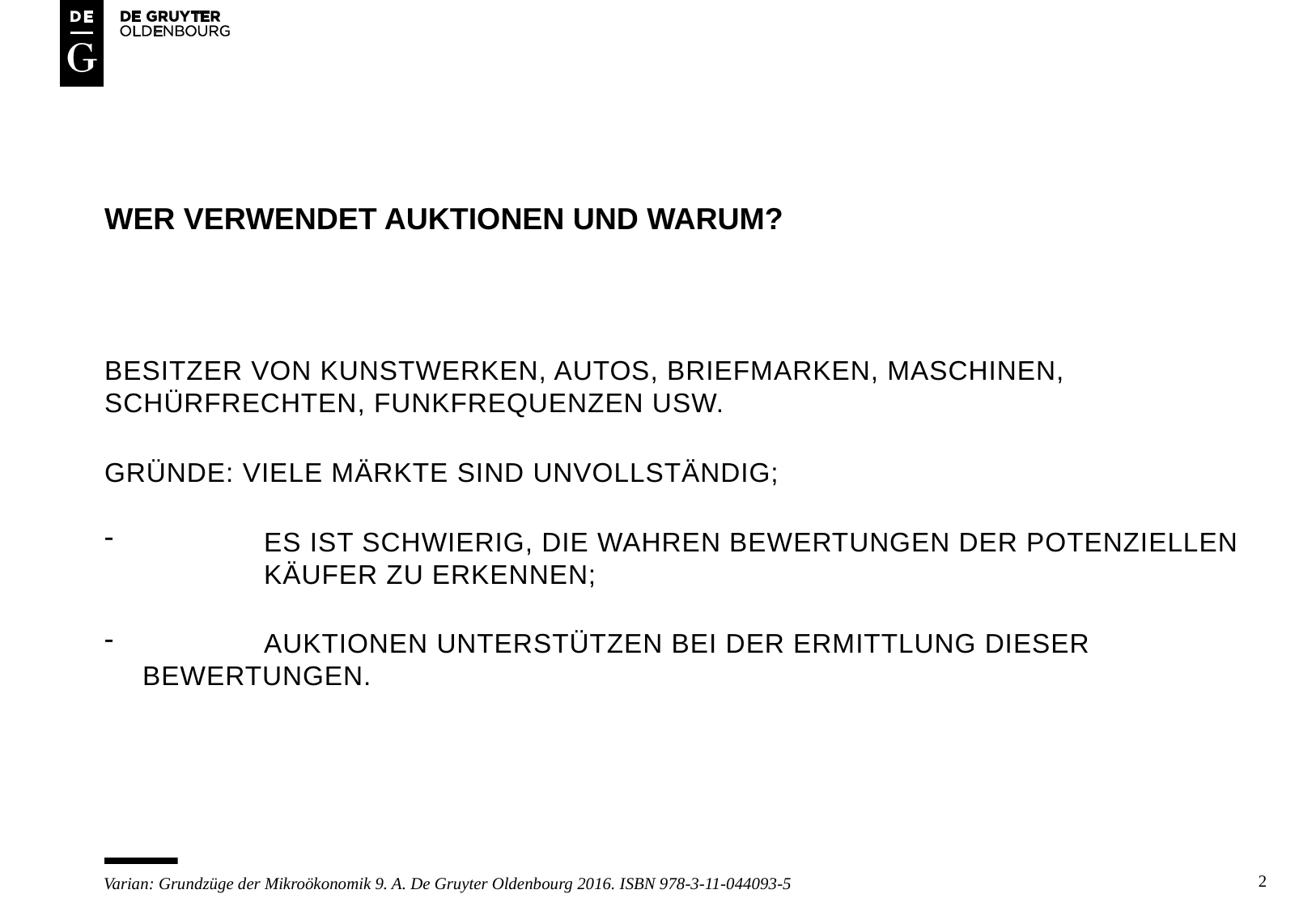

# Wer verwendet auktionen und warum?

Besitzer von kunstwerken, autos, briefmarken, maschinen, schürfrechten, funkfrequenzen usw.
Gründe: viele märkte sind unvollständig;
	es ist schwierig, die wahren bewertungen der potenziellen 	käufer zu erkennen;
	auktionen unterstützen bei der ermittlung dieser 	bewertungen.
2
Varian: Grundzüge der Mikroökonomik 9. A. De Gruyter Oldenbourg 2016. ISBN 978-3-11-044093-5